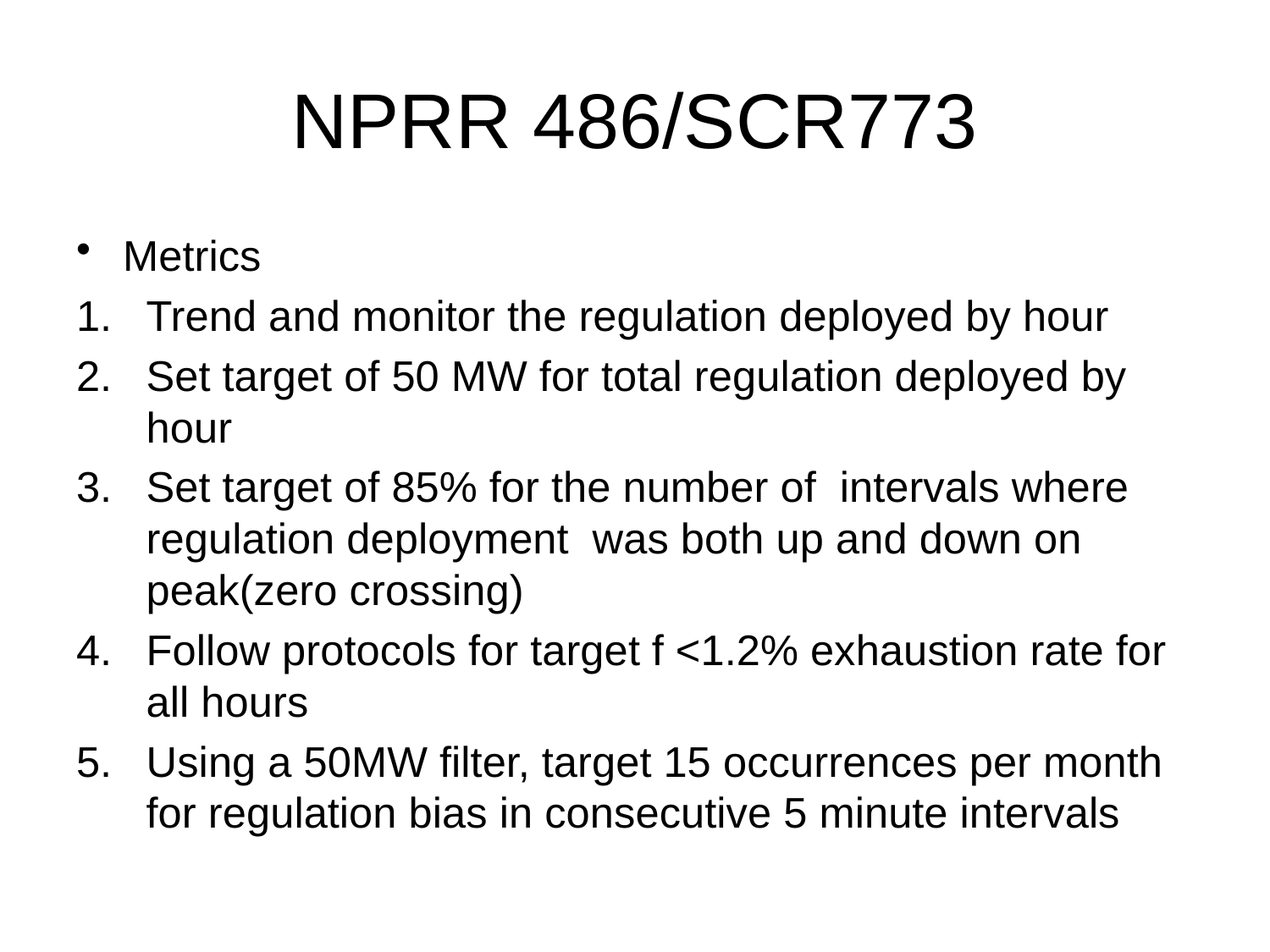

# NPRR 486/SCR773
Metrics
Trend and monitor the regulation deployed by hour
Set target of 50 MW for total regulation deployed by hour
Set target of 85% for the number of  intervals where regulation deployment  was both up and down on peak(zero crossing)
Follow protocols for target f <1.2% exhaustion rate for all hours
Using a 50MW filter, target 15 occurrences per month for regulation bias in consecutive 5 minute intervals